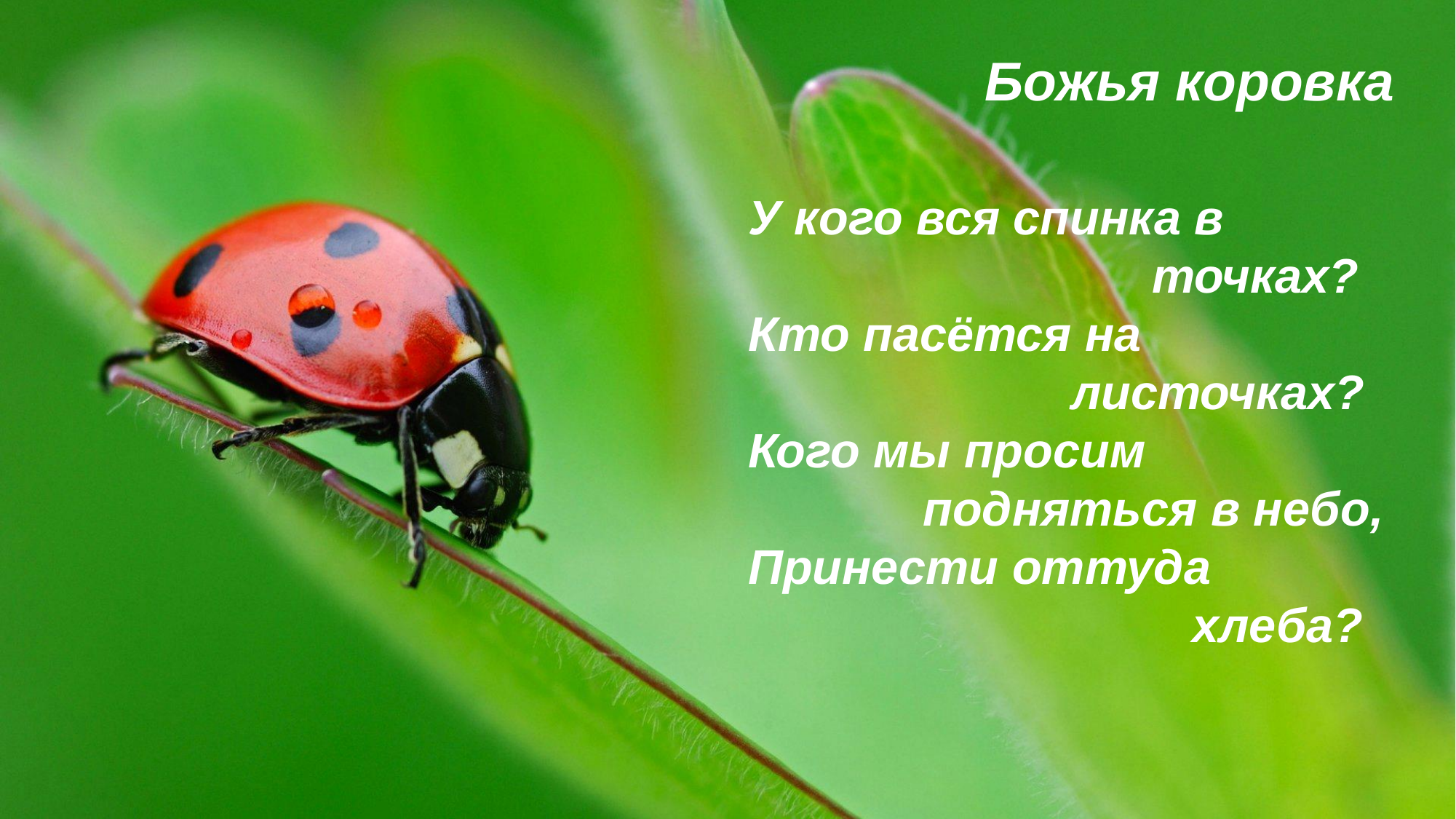

Божья коровка

У кого вся спинка в
                              точках?
Кто пасётся на
                        листочках?
Кого мы просим
             подняться в небо,
Принести оттуда
                                 хлеба?